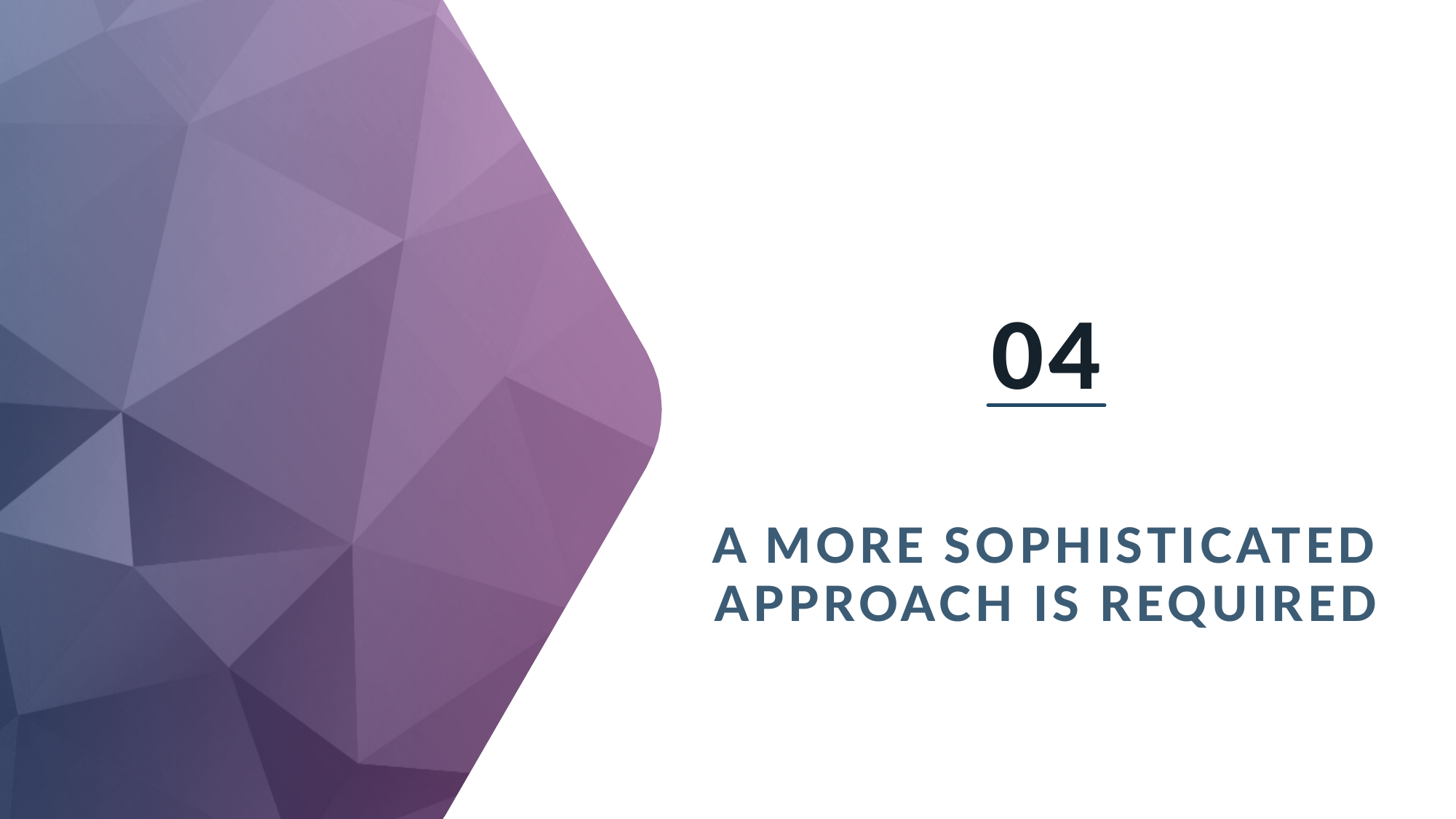

04
A MORE SOPHISTICATED APPROACH IS REQUIRED